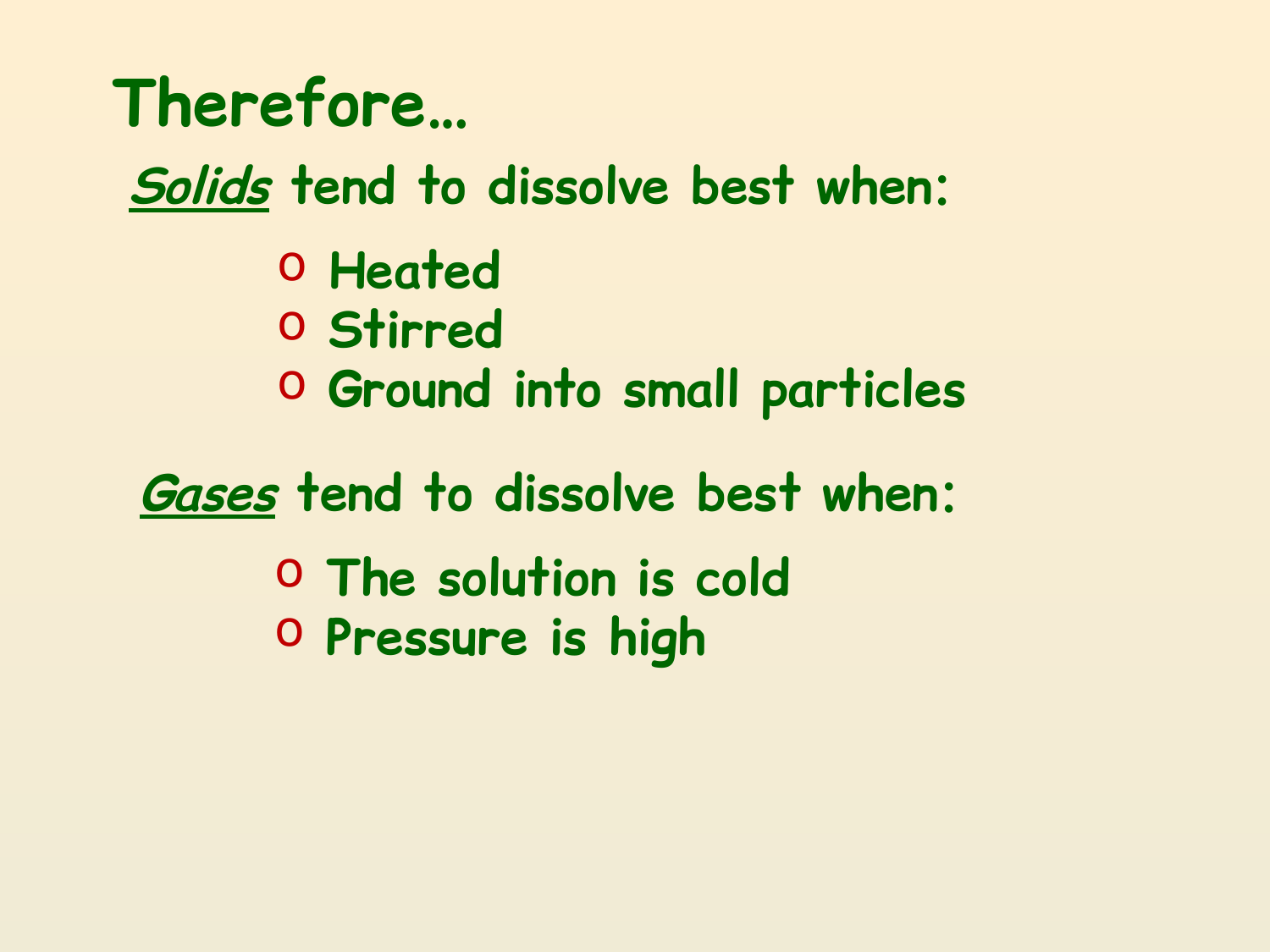

# Therefore…
Solids tend to dissolve best when:
 Heated
 Stirred
 Ground into small particles
Gases tend to dissolve best when:
 The solution is cold
 Pressure is high